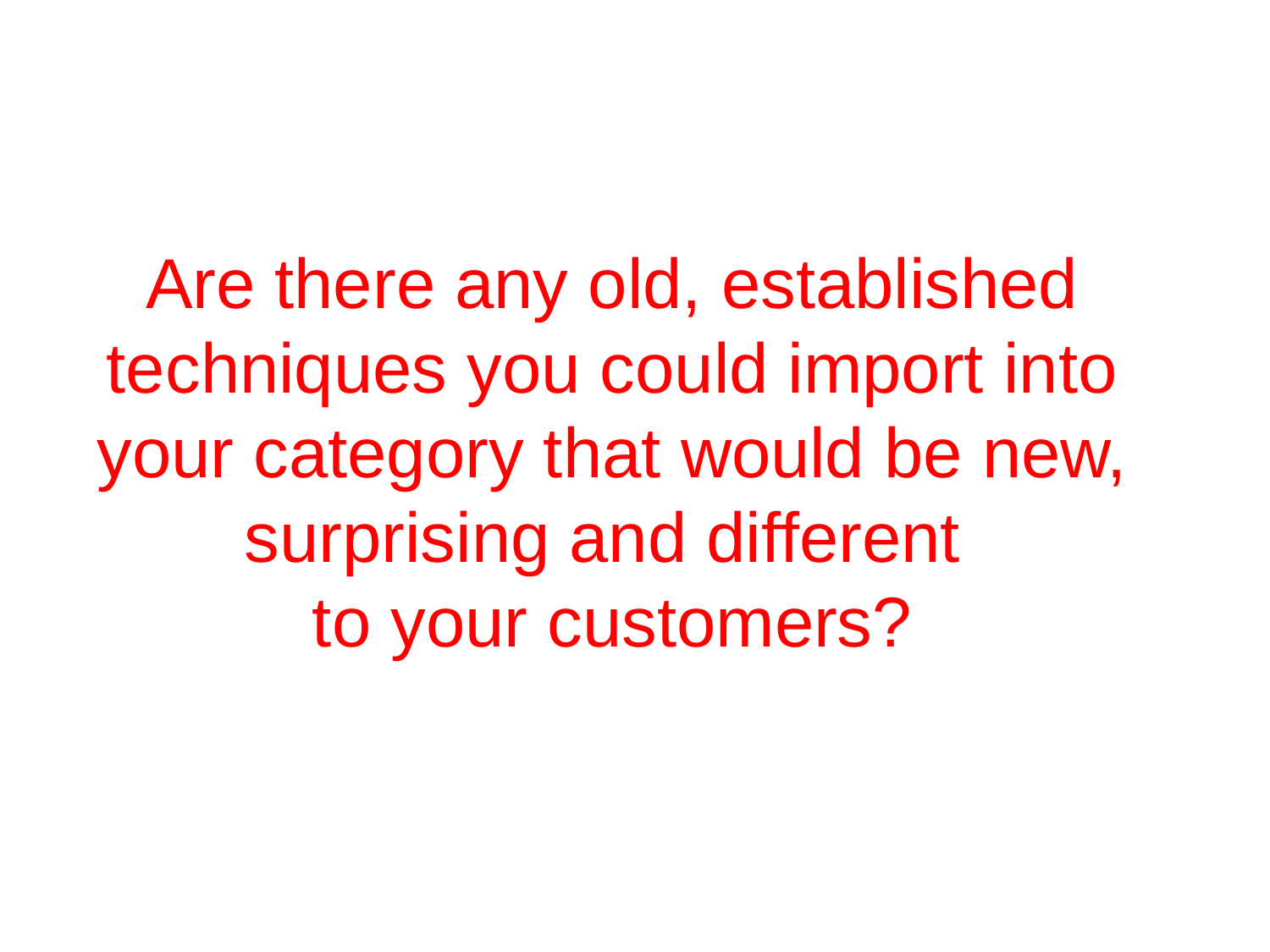

Are there any old, established techniques you could import into your category that would be new, surprising and different
to your customers?